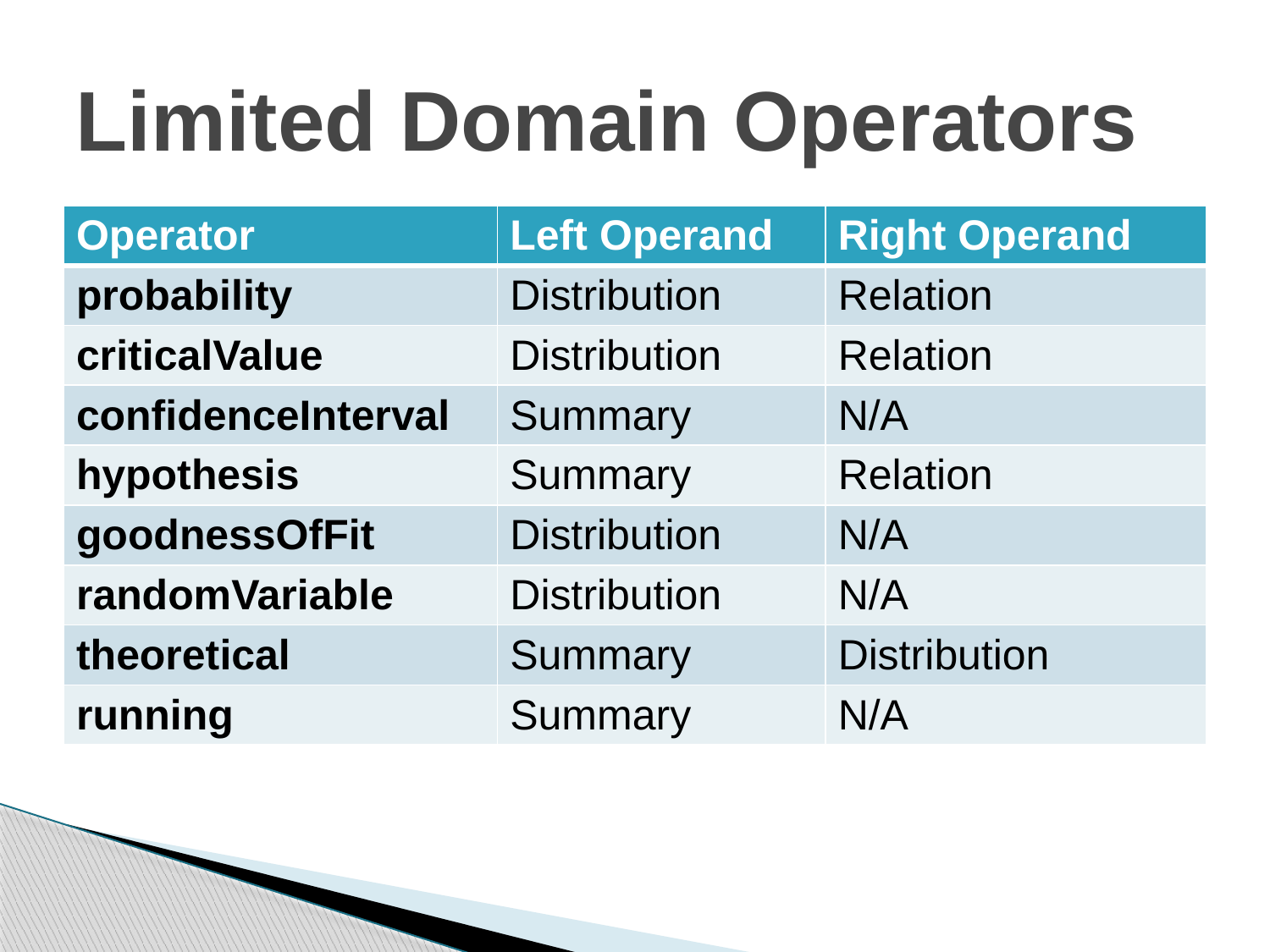

# Limited Domain Operators
| Operator | Left Operand | Right Operand |
| --- | --- | --- |
| probability | Distribution | Relation |
| criticalValue | Distribution | Relation |
| confidenceInterval | Summary | N/A |
| hypothesis | Summary | Relation |
| goodnessOfFit | Distribution | N/A |
| randomVariable | Distribution | N/A |
| theoretical | Summary | Distribution |
| running | Summary | N/A |